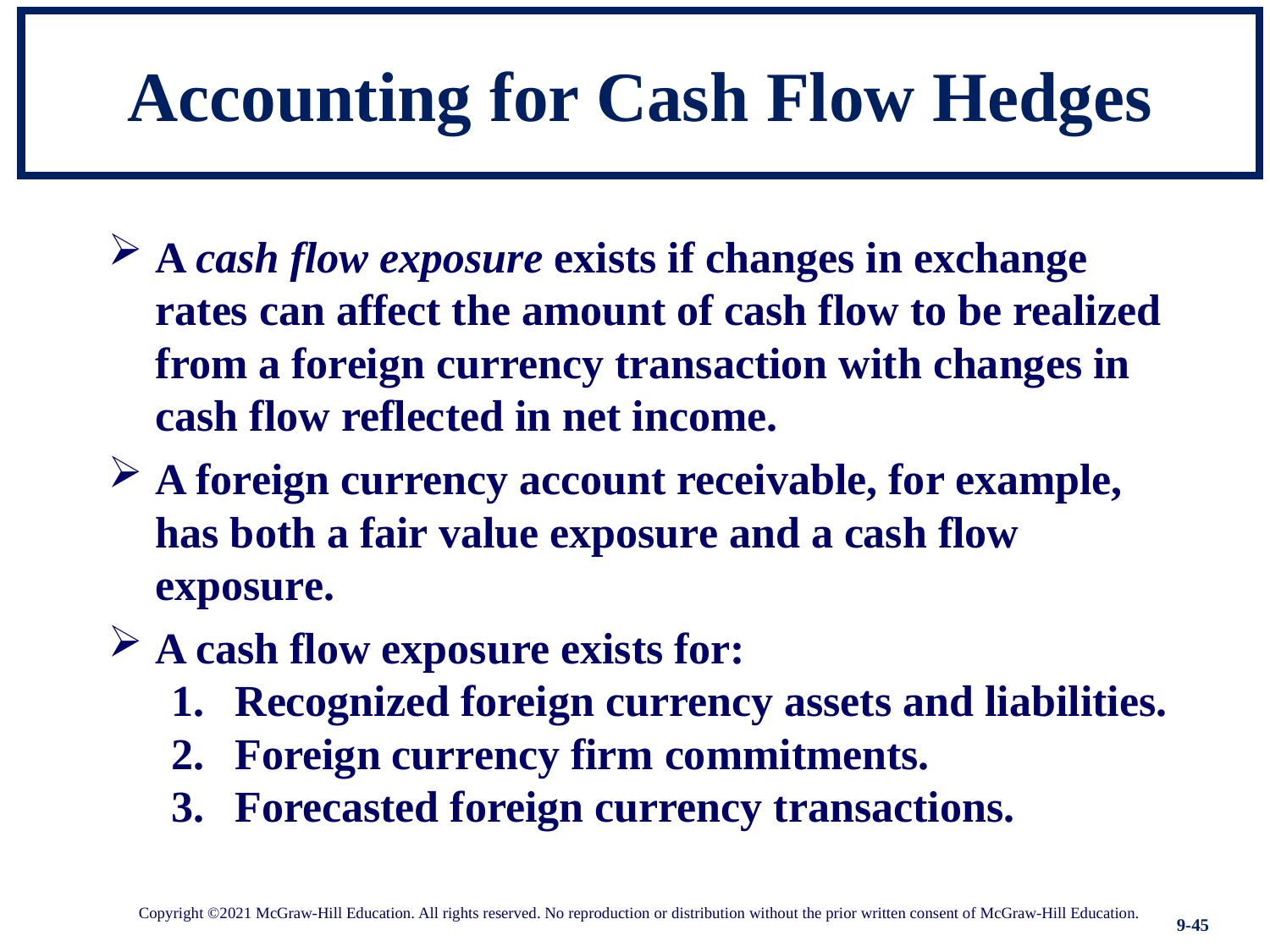

# Accounting for Cash Flow Hedges
A cash flow exposure exists if changes in exchange rates can affect the amount of cash flow to be realized from a foreign currency transaction with changes in cash flow reflected in net income.
A foreign currency account receivable, for example, has both a fair value exposure and a cash flow exposure.
A cash flow exposure exists for:
Recognized foreign currency assets and liabilities.
Foreign currency firm commitments.
Forecasted foreign currency transactions.

Copyright ©2021 McGraw-Hill Education. All rights reserved. No reproduction or distribution without the prior written consent of McGraw-Hill Education.
9-45